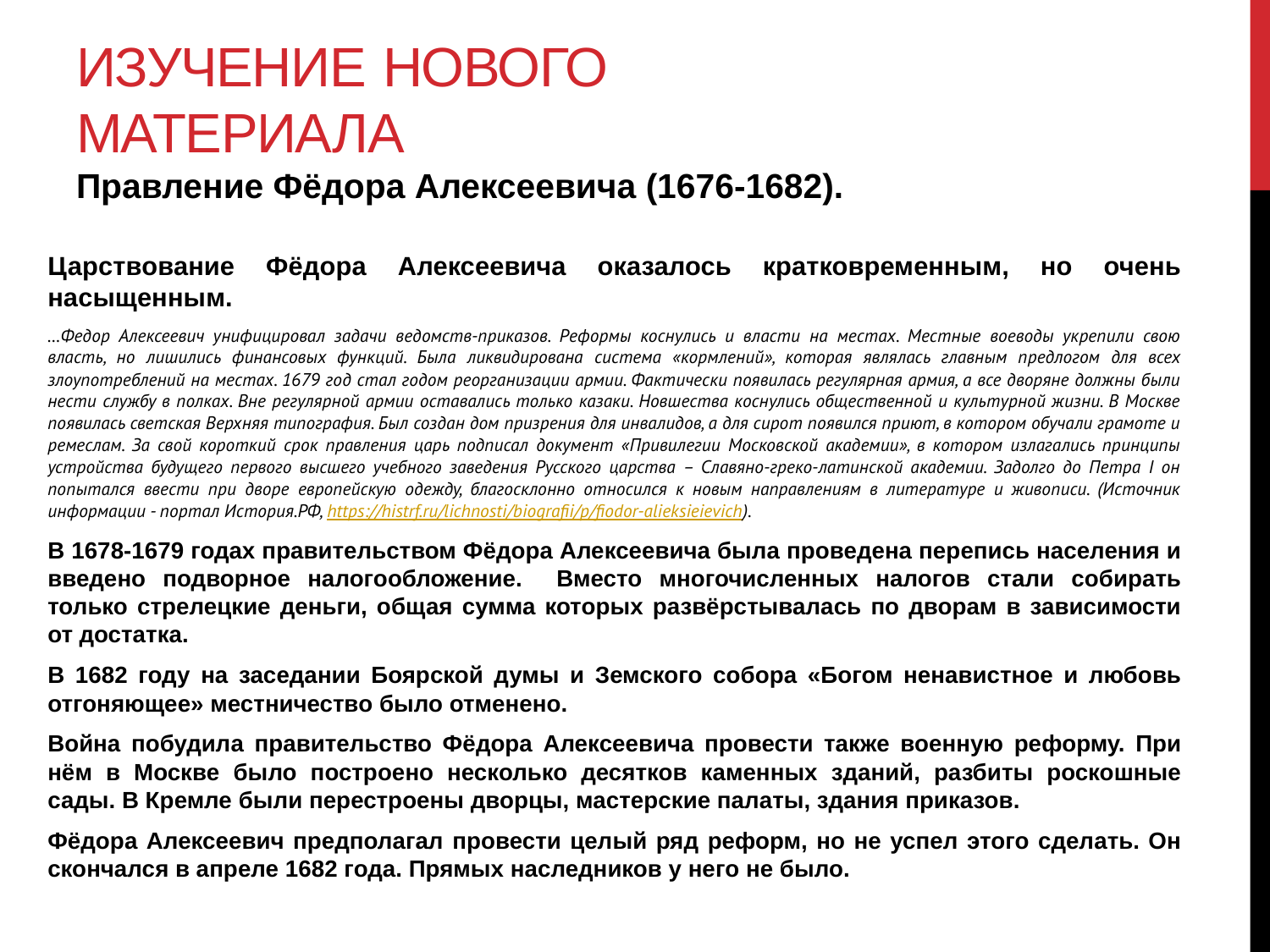

# Изучение нового материала Правление Фёдора Алексеевича (1676-1682).
Царствование Фёдора Алексеевича оказалось кратковременным, но очень насыщенным.
…Федор Алексеевич унифицировал задачи ведомств-приказов. Реформы коснулись и власти на местах. Местные воеводы укрепили свою власть, но лишились финансовых функций. Была ликвидирована система «кормлений», которая являлась главным предлогом для всех злоупотреблений на местах. 1679 год стал годом реорганизации армии. Фактически появилась регулярная армия, а все дворяне должны были нести службу в полках. Вне регулярной армии оставались только казаки. Новшества коснулись общественной и культурной жизни. В Москве появилась светская Верхняя типография. Был создан дом призрения для инвалидов, а для сирот появился приют, в котором обучали грамоте и ремеслам. За свой короткий срок правления царь подписал документ «Привилегии Московской академии», в котором излагались принципы устройства будущего первого высшего учебного заведения Русского царства – Славяно-греко-латинской академии. Задолго до Петра I он попытался ввести при дворе европейскую одежду, благосклонно относился к новым направлениям в литературе и живописи. (Источник информации - портал История.РФ, https://histrf.ru/lichnosti/biografii/p/fiodor-alieksieievich).
В 1678-1679 годах правительством Фёдора Алексеевича была проведена перепись населения и введено подворное налогообложение.  Вместо многочисленных налогов стали собирать только стрелецкие деньги, общая сумма которых развёрстывалась по дворам в зависимости от достатка.
В 1682 году на заседании Боярской думы и Земского собора «Богом ненавистное и любовь отгоняющее» местничество было отменено.
Война побудила правительство Фёдора Алексеевича провести также военную реформу. При нём в Москве было построено несколько десятков каменных зданий, разбиты роскошные сады. В Кремле были перестроены дворцы, мастерские палаты, здания приказов.
Фёдора Алексеевич предполагал провести целый ряд реформ, но не успел этого сделать. Он скончался в апреле 1682 года. Прямых наследников у него не было.